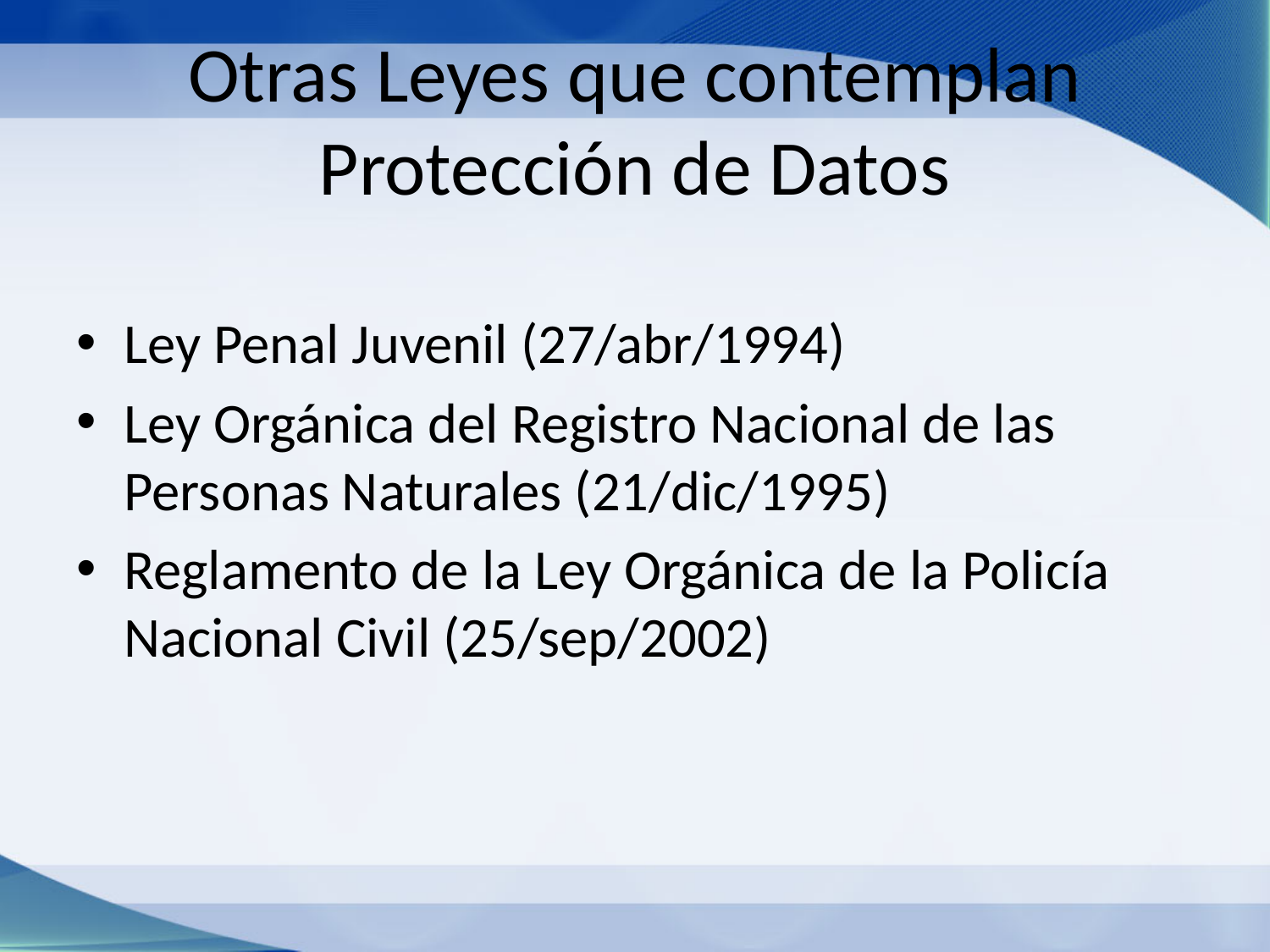

# Otras Leyes que contemplan Protección de Datos

Ley Penal Juvenil (27/abr/1994)
Ley Orgánica del Registro Nacional de las Personas Naturales (21/dic/1995)
Reglamento de la Ley Orgánica de la Policía Nacional Civil (25/sep/2002)